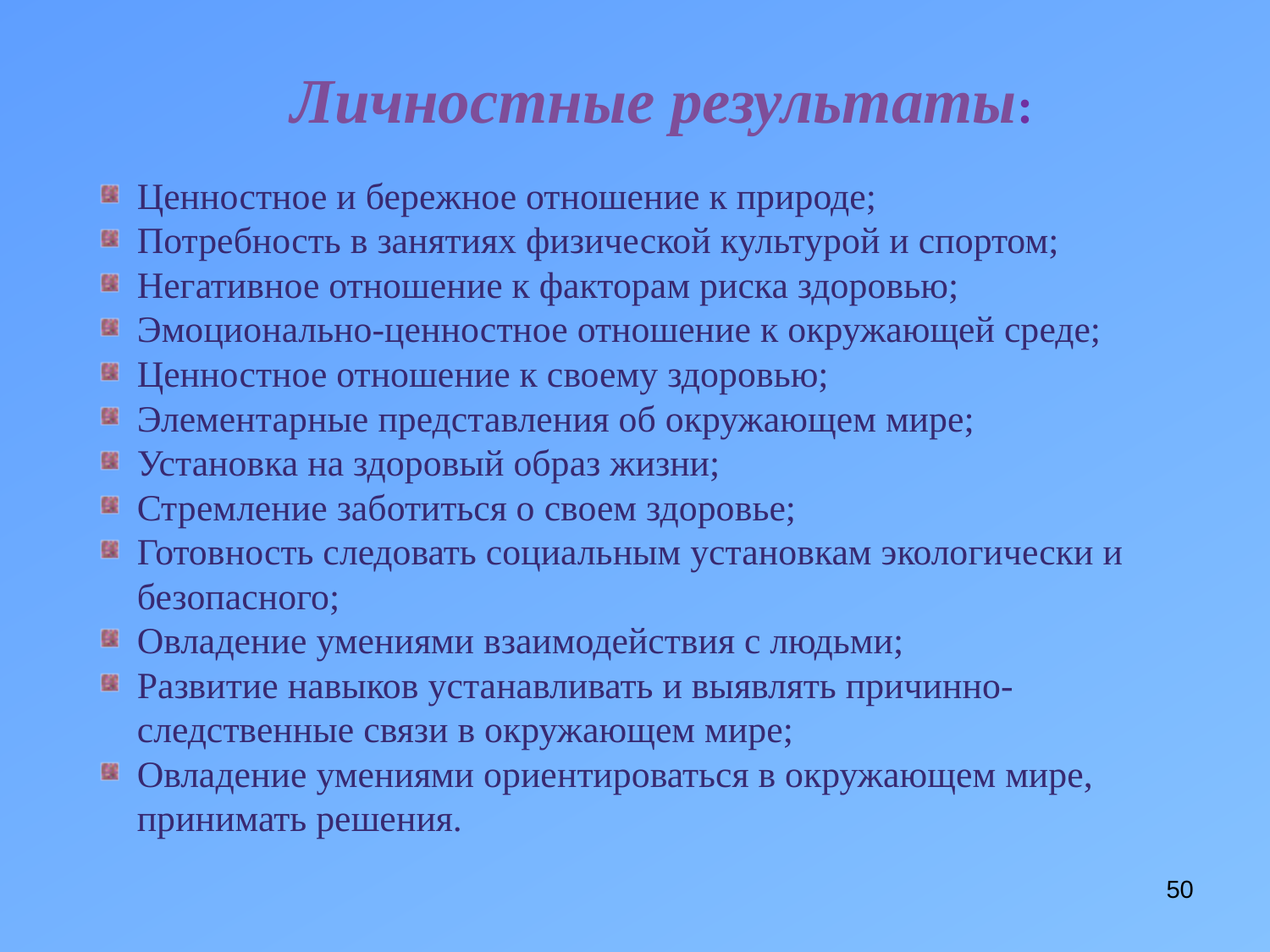

# Личностные результаты:
Ценностное и бережное отношение к природе;
Потребность в занятиях физической культурой и спортом;
Негативное отношение к факторам риска здоровью;
Эмоционально-ценностное отношение к окружающей среде;
Ценностное отношение к своему здоровью;
Элементарные представления об окружающем мире;
Установка на здоровый образ жизни;
Стремление заботиться о своем здоровье;
Готовность следовать социальным установкам экологически и безопасного;
Овладение умениями взаимодействия с людьми;
Развитие навыков устанавливать и выявлять причинно-следственные связи в окружающем мире;
Овладение умениями ориентироваться в окружающем мире, принимать решения.
50